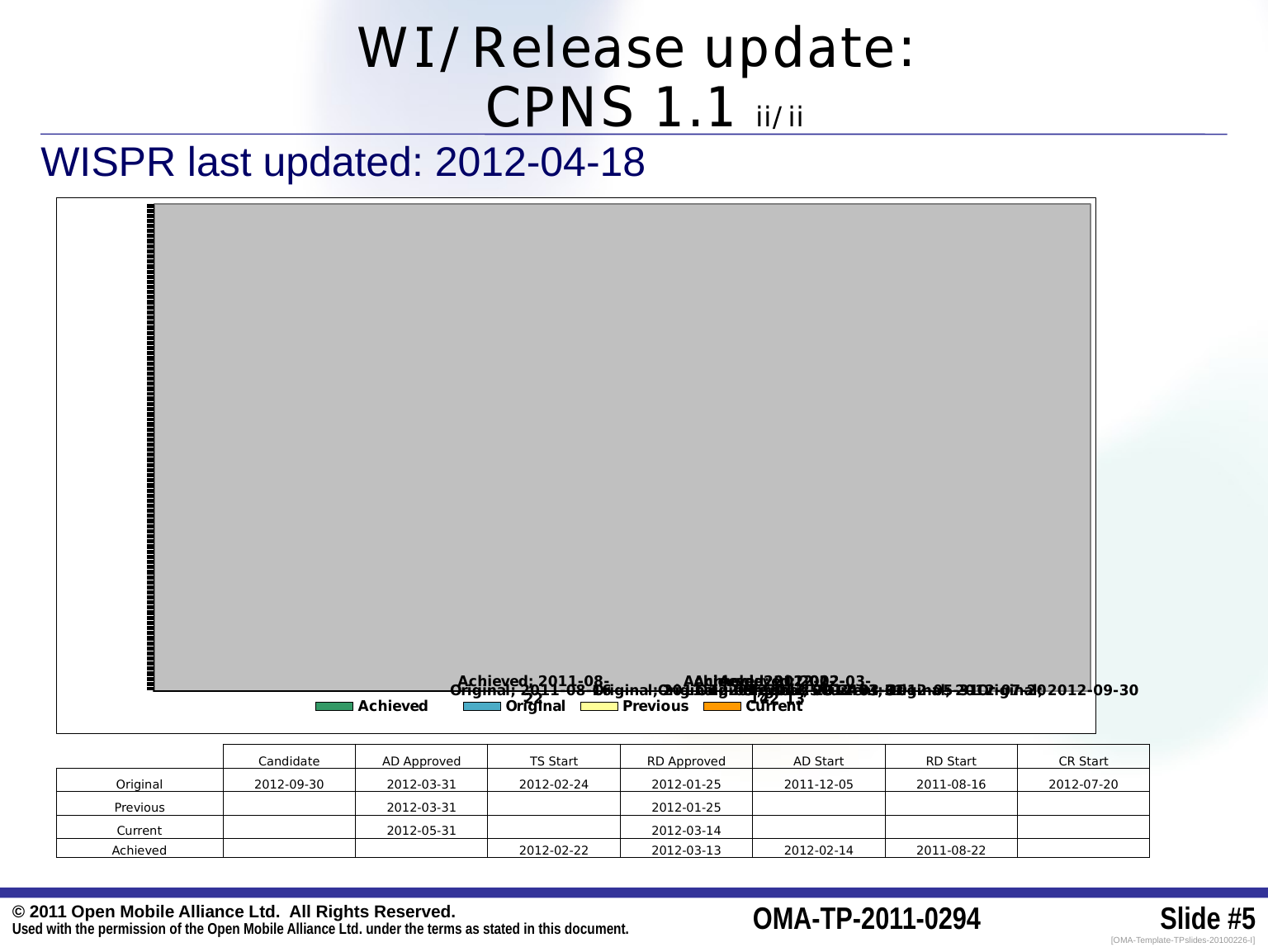

WI/Release update:
 CPNS 1.1 ii/ii
WISPR last updated: 2012-04-18

[unsupported chart]

|  | Candidate | AD Approved | TS Start | RD Approved | AD Start | RD Start | CR Start |
| --- | --- | --- | --- | --- | --- | --- | --- |
| Original | 2012-09-30 | 2012-03-31 | 2012-02-24 | 2012-01-25 | 2011-12-05 | 2011-08-16 | 2012-07-20 |
| Previous |  | 2012-03-31 |  | 2012-01-25 |  |  |  |
| Current |  | 2012-05-31 |  | 2012-03-14 |  |  |  |
| Achieved |  |  | 2012-02-22 | 2012-03-13 | 2012-02-14 | 2011-08-22 |  |